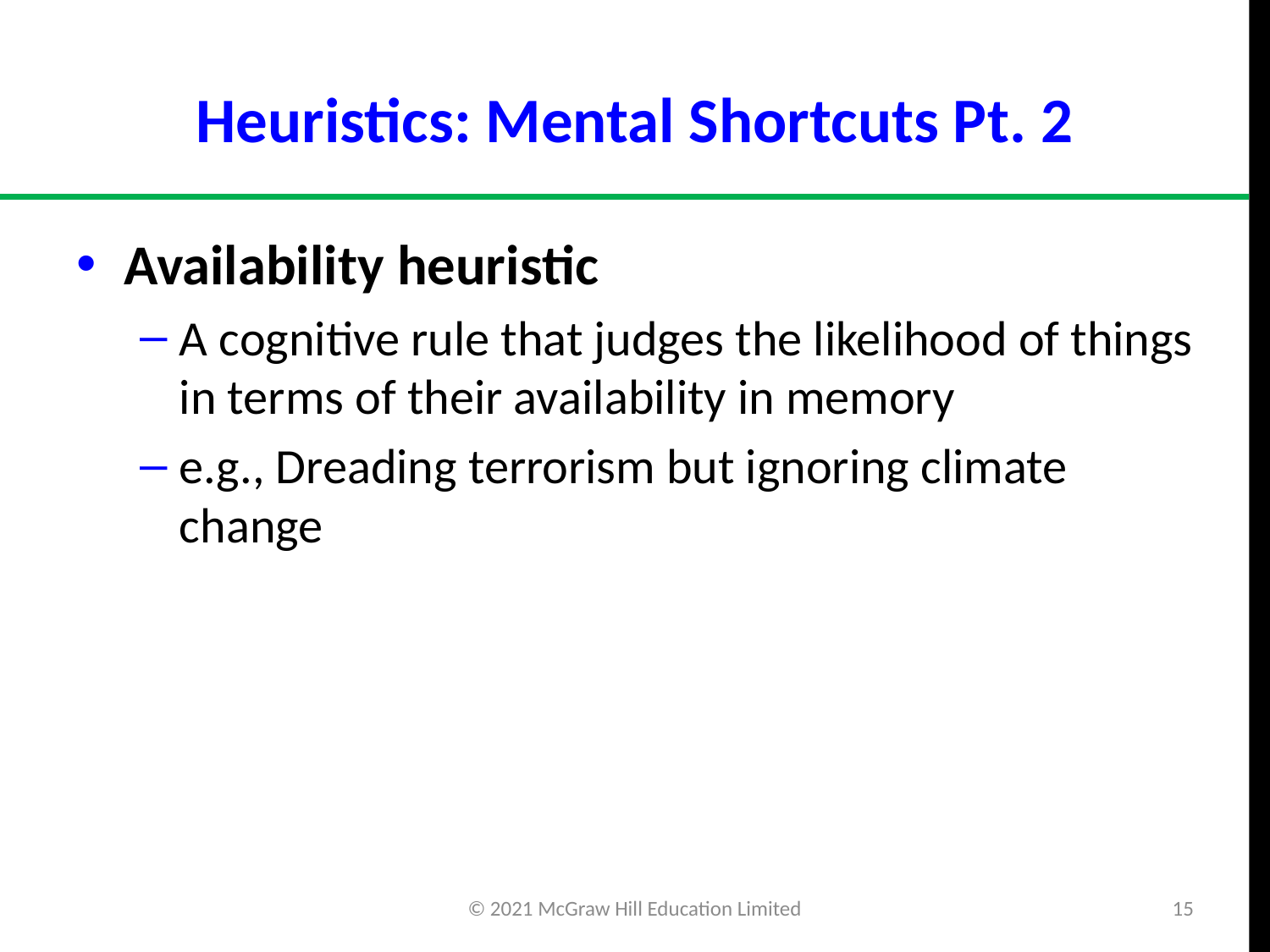

# Heuristics: Mental Shortcuts Pt. 2
Availability heuristic
A cognitive rule that judges the likelihood of things in terms of their availability in memory
e.g., Dreading terrorism but ignoring climate change

© 2021 McGraw Hill Education Limited
15